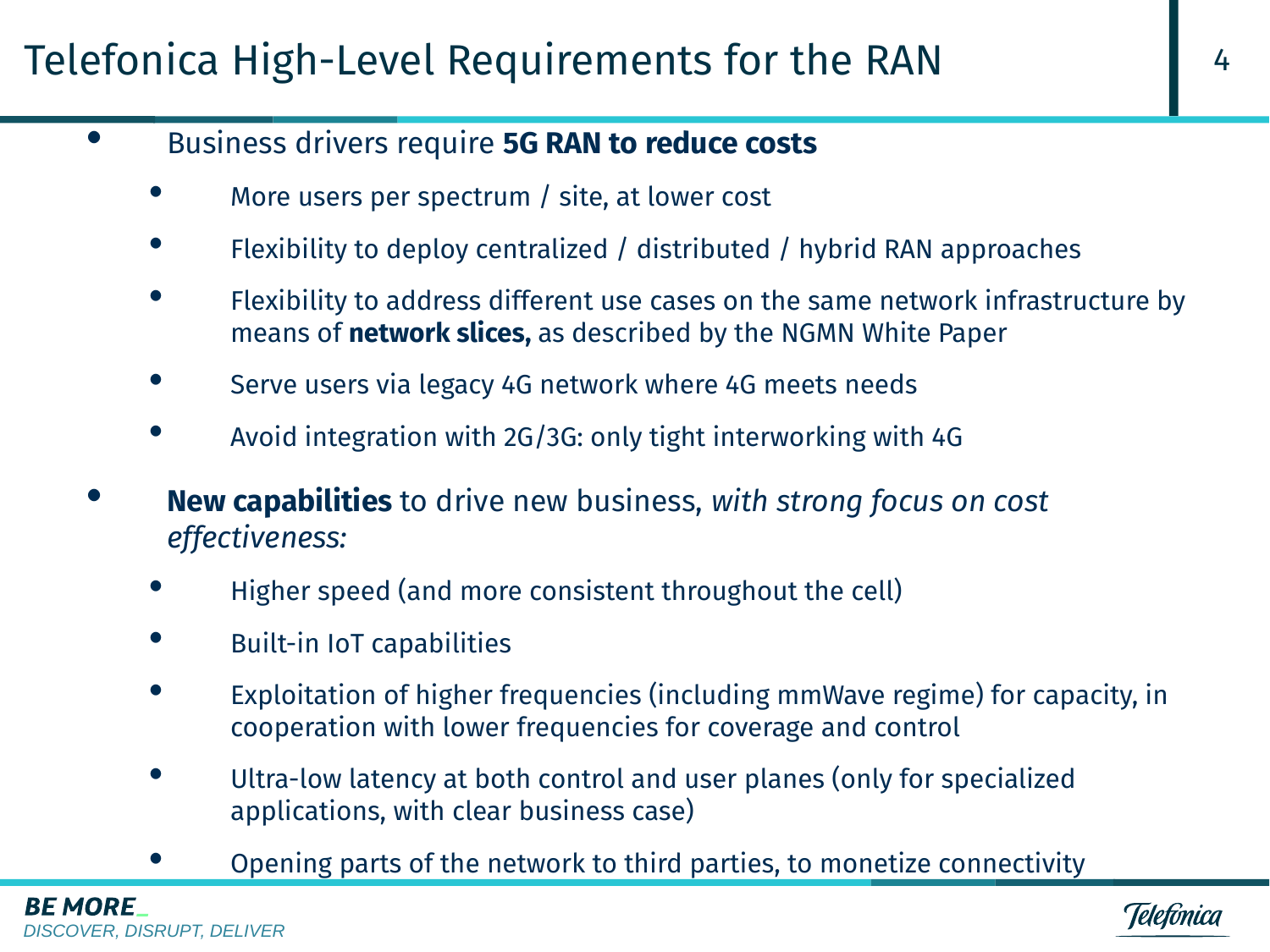

# Telefonica High-Level Requirements for the RAN
4
Business drivers require 5G RAN to reduce costs
More users per spectrum / site, at lower cost
Flexibility to deploy centralized / distributed / hybrid RAN approaches
Flexibility to address different use cases on the same network infrastructure by means of network slices, as described by the NGMN White Paper
Serve users via legacy 4G network where 4G meets needs
Avoid integration with 2G/3G: only tight interworking with 4G
New capabilities to drive new business, with strong focus on cost effectiveness:
Higher speed (and more consistent throughout the cell)
Built-in IoT capabilities
Exploitation of higher frequencies (including mmWave regime) for capacity, in cooperation with lower frequencies for coverage and control
Ultra-low latency at both control and user planes (only for specialized applications, with clear business case)
Opening parts of the network to third parties, to monetize connectivity